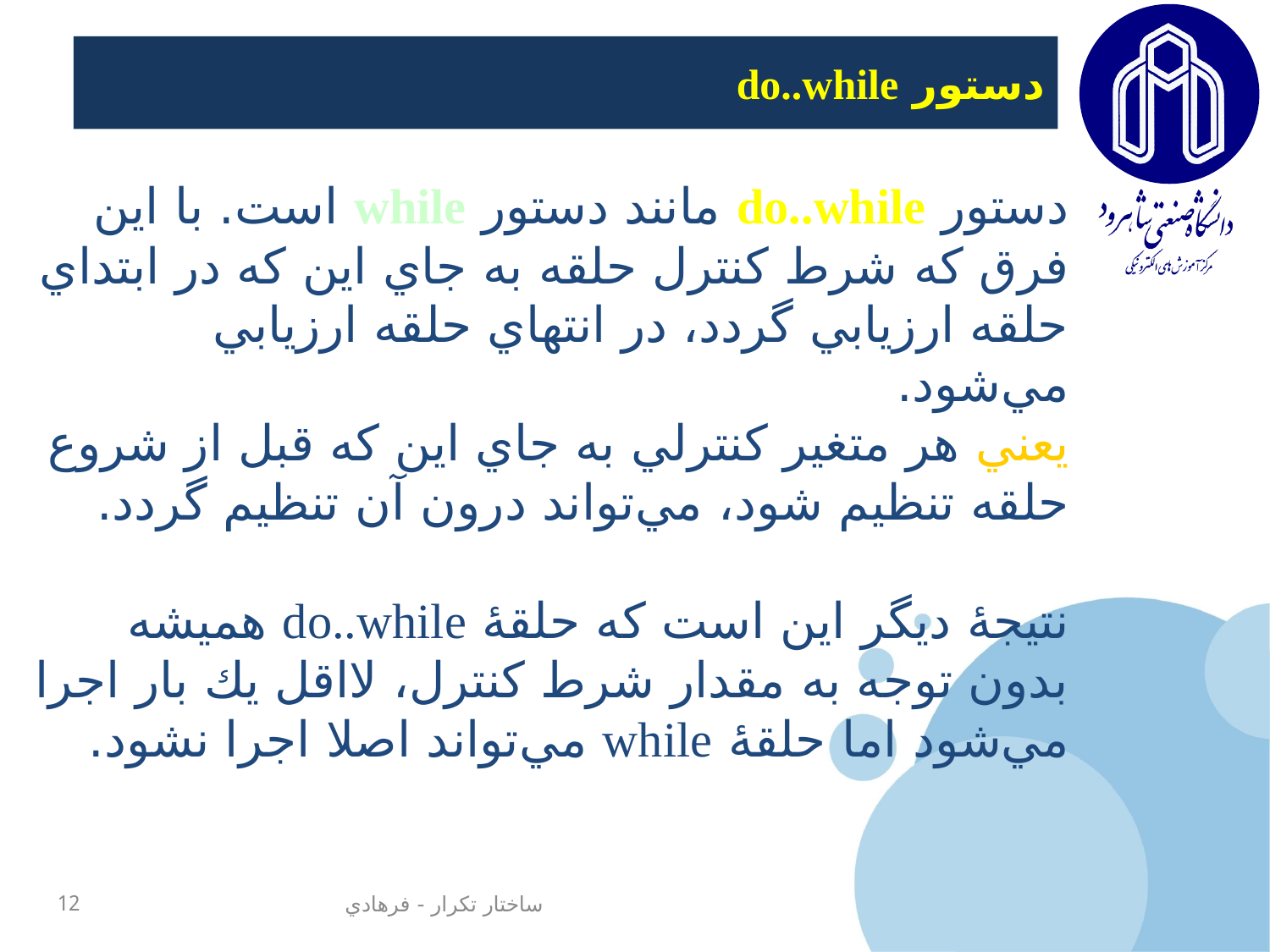

# دستور do..while
دستور‌ do..while مانند دستور while است. با اين فرق كه شرط کنترل حلقه به جاي اين که در ابتداي حلقه ارزيابي گردد، در انتهاي حلقه ارزيابي مي‌شود.
يعني هر متغير كنترلي به جاي اين كه قبل از شروع حلقه تنظيم شود، مي‌تواند درون آن تنظيم گردد.

نتيجۀ ديگر اين است كه حلقۀ do..while هميشه بدون توجه به مقدار شرط كنترل، لااقل يك بار اجرا مي‌شود اما حلقۀ while مي‌تواند اصلا اجرا نشود.

12
ساختار تکرار - فرهادي